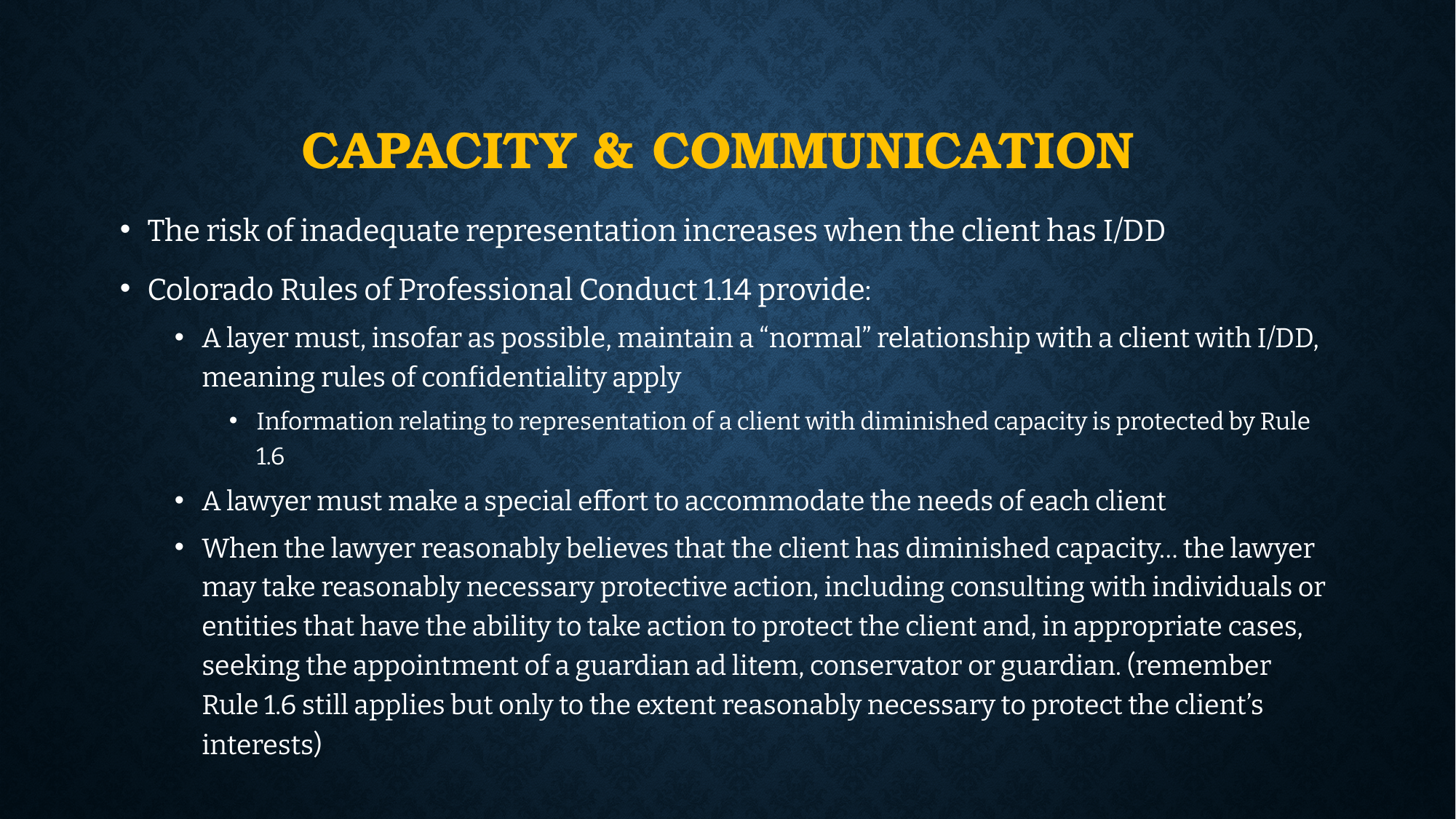

# Capacity & Communication
The risk of inadequate representation increases when the client has I/DD
Colorado Rules of Professional Conduct 1.14 provide:
A layer must, insofar as possible, maintain a “normal” relationship with a client with I/DD, meaning rules of confidentiality apply
Information relating to representation of a client with diminished capacity is protected by Rule 1.6
A lawyer must make a special effort to accommodate the needs of each client
When the lawyer reasonably believes that the client has diminished capacity… the lawyer may take reasonably necessary protective action, including consulting with individuals or entities that have the ability to take action to protect the client and, in appropriate cases, seeking the appointment of a guardian ad litem, conservator or guardian. (remember Rule 1.6 still applies but only to the extent reasonably necessary to protect the client’s interests)